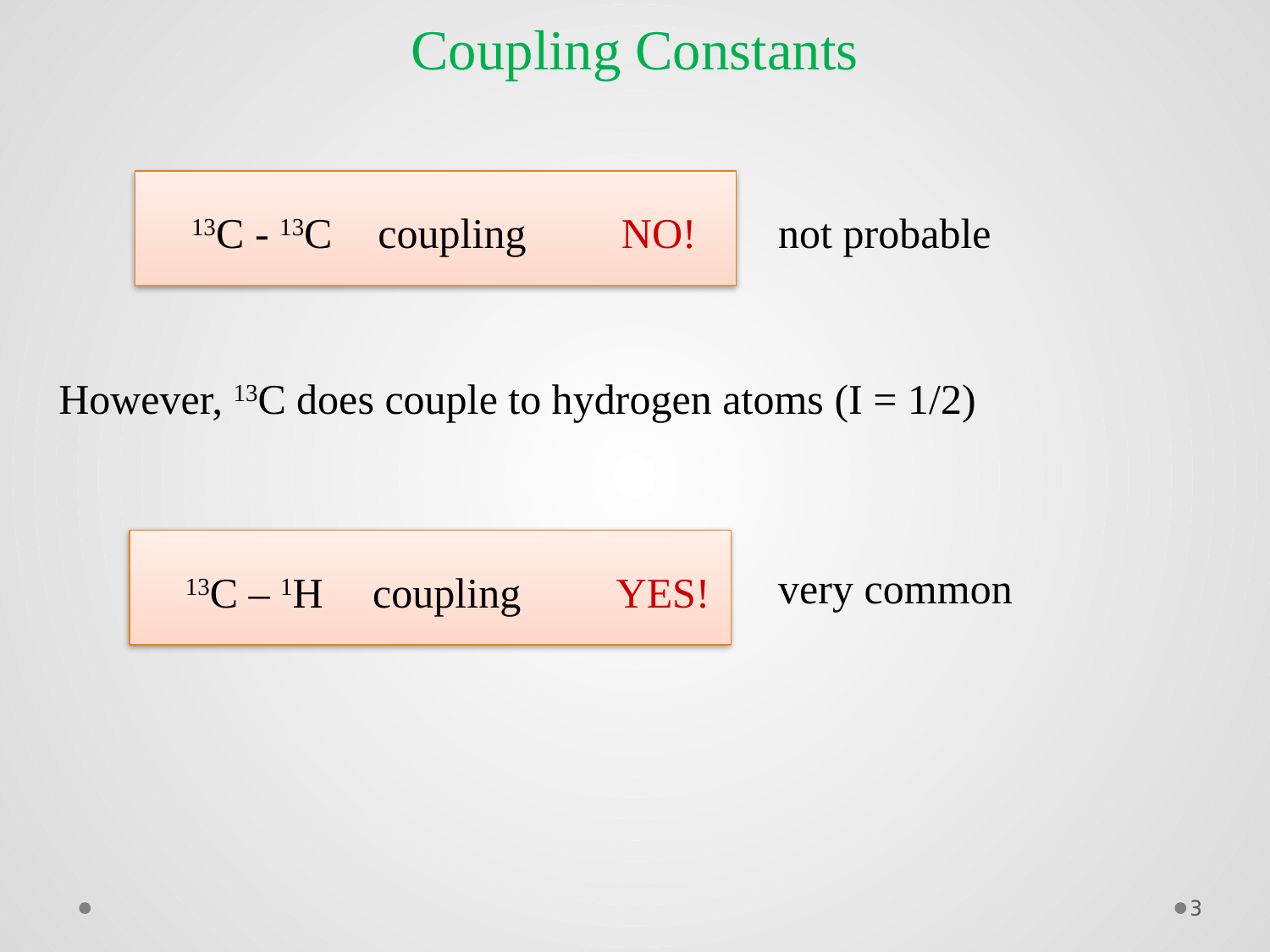

Coupling Constants

13C - 13C
coupling
NO!
not probable
However, 13C does couple to hydrogen atoms (I = 1/2)

13C – 1H
coupling
YES!
very common
3